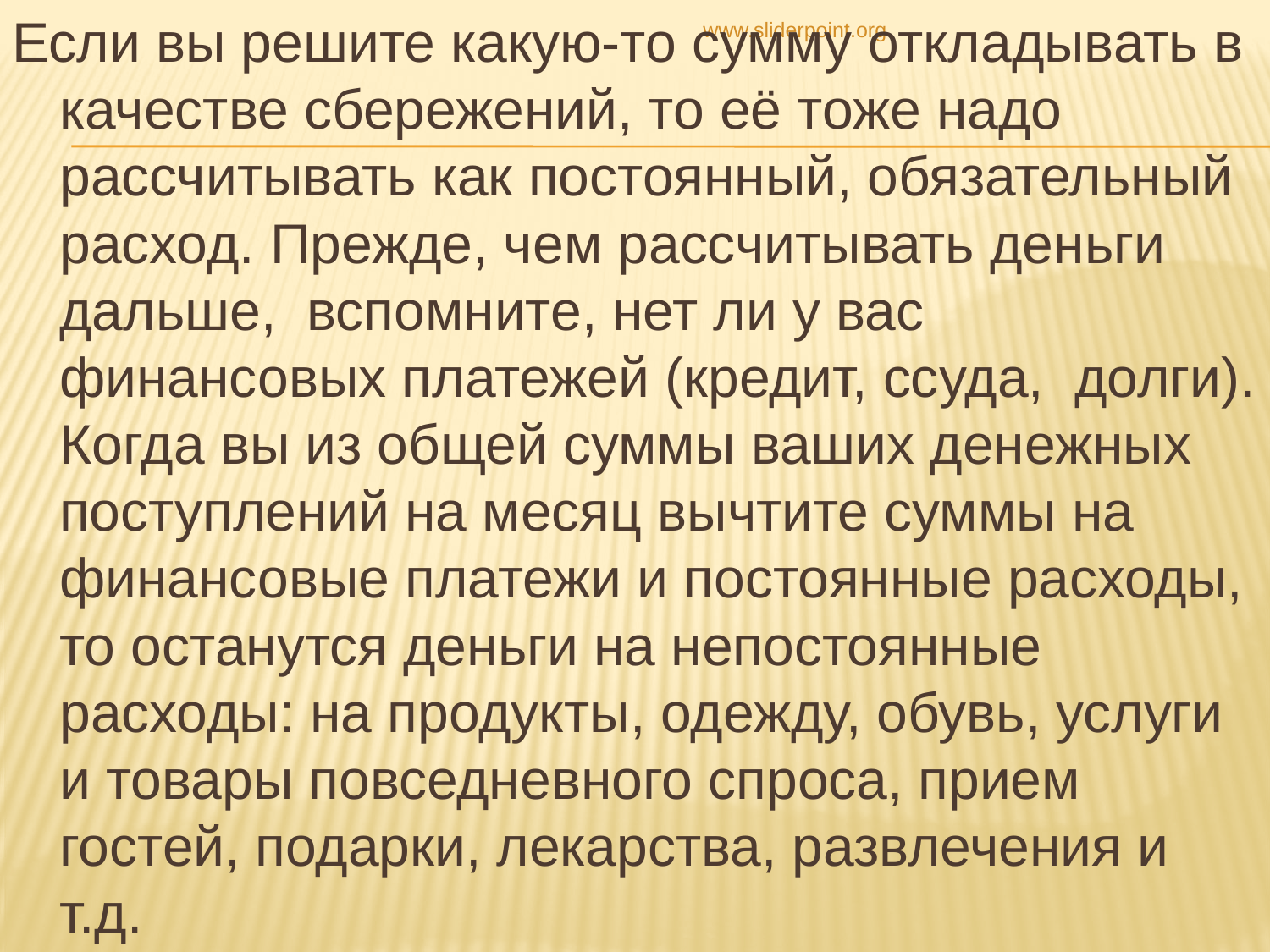

Если вы решите какую-то сумму откладывать в качестве сбережений, то её тоже надо рассчитывать как постоянный, обязательный расход. Прежде, чем рассчитывать деньги дальше,  вспомните, нет ли у вас финансовых платежей (кредит, ссуда,  долги). Когда вы из общей суммы ваших денежных поступлений на месяц вычтите суммы на финансовые платежи и постоянные расходы, то останутся деньги на непостоянные расходы: на продукты, одежду, обувь, услуги и товары повседневного спроса, прием гостей, подарки, лекарства, развлечения и т.д.

www.sliderpoint.org
#